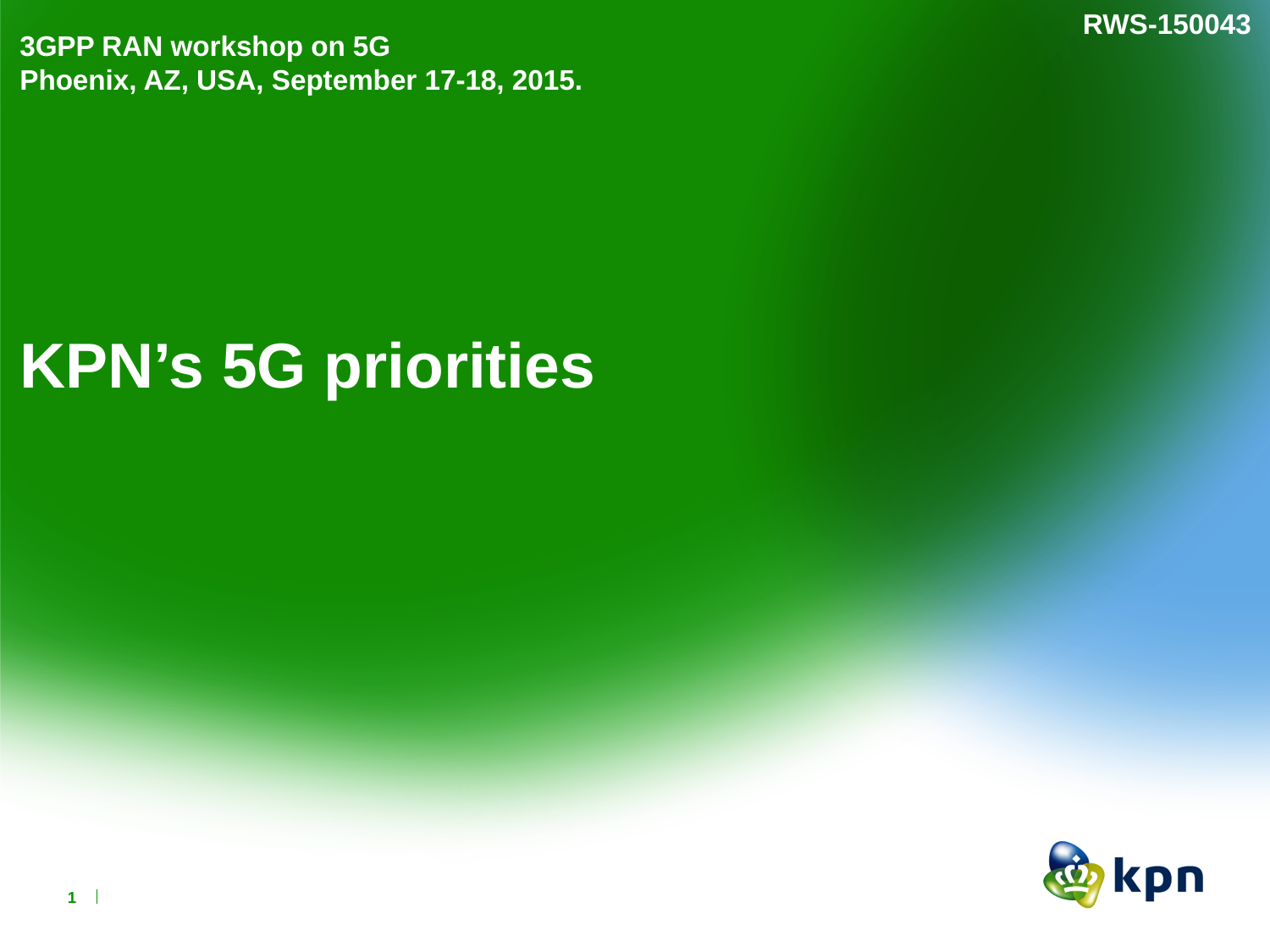

RWS-150043
# 3GPP RAN workshop on 5G Phoenix, AZ, USA, September 17-18, 2015. KPN’s 5G priorities
1